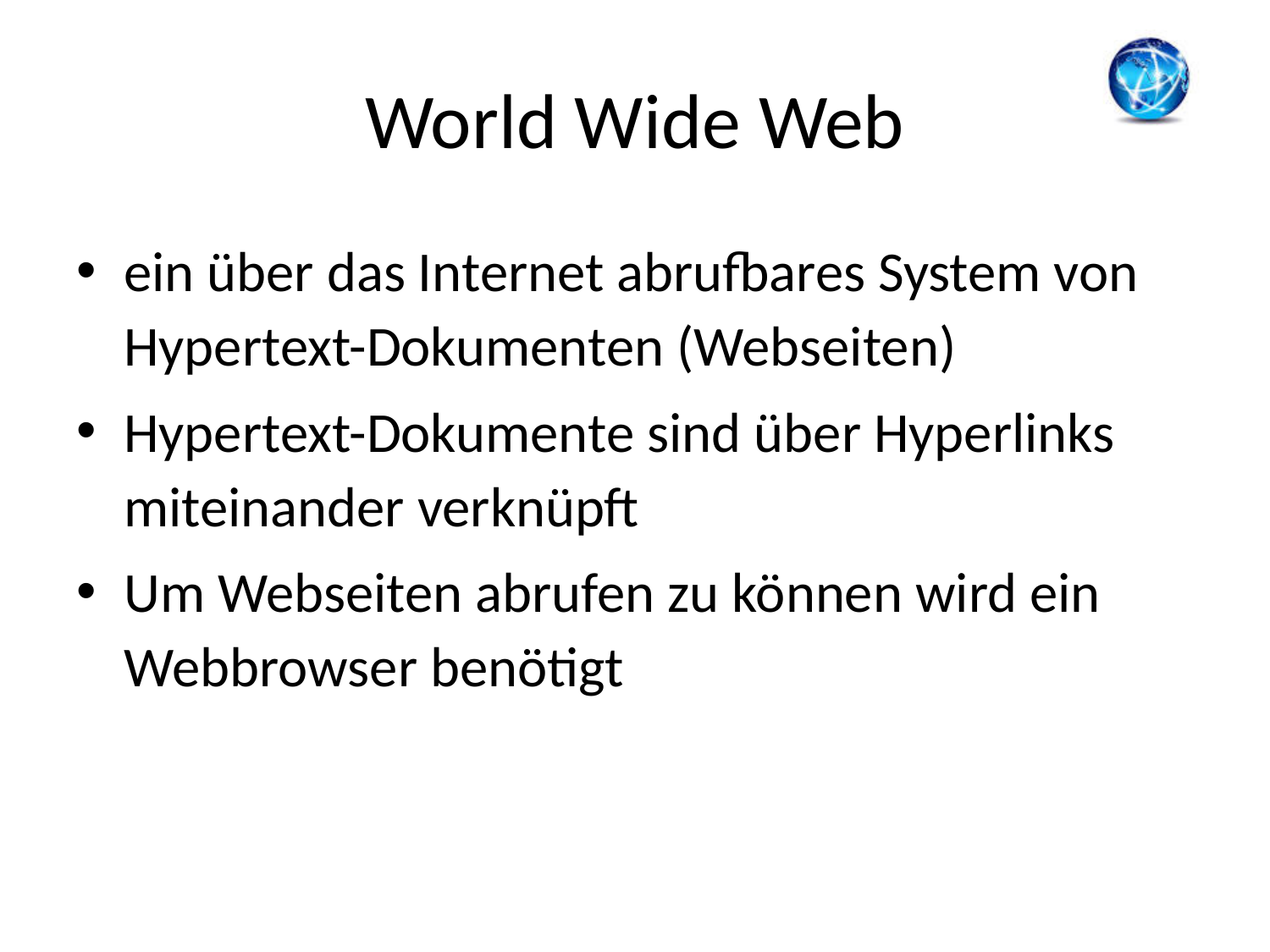

# World Wide Web
ein über das Internet abrufbares System von Hypertext-Dokumenten (Webseiten)
Hypertext-Dokumente sind über Hyperlinks miteinander verknüpft
Um Webseiten abrufen zu können wird ein Webbrowser benötigt